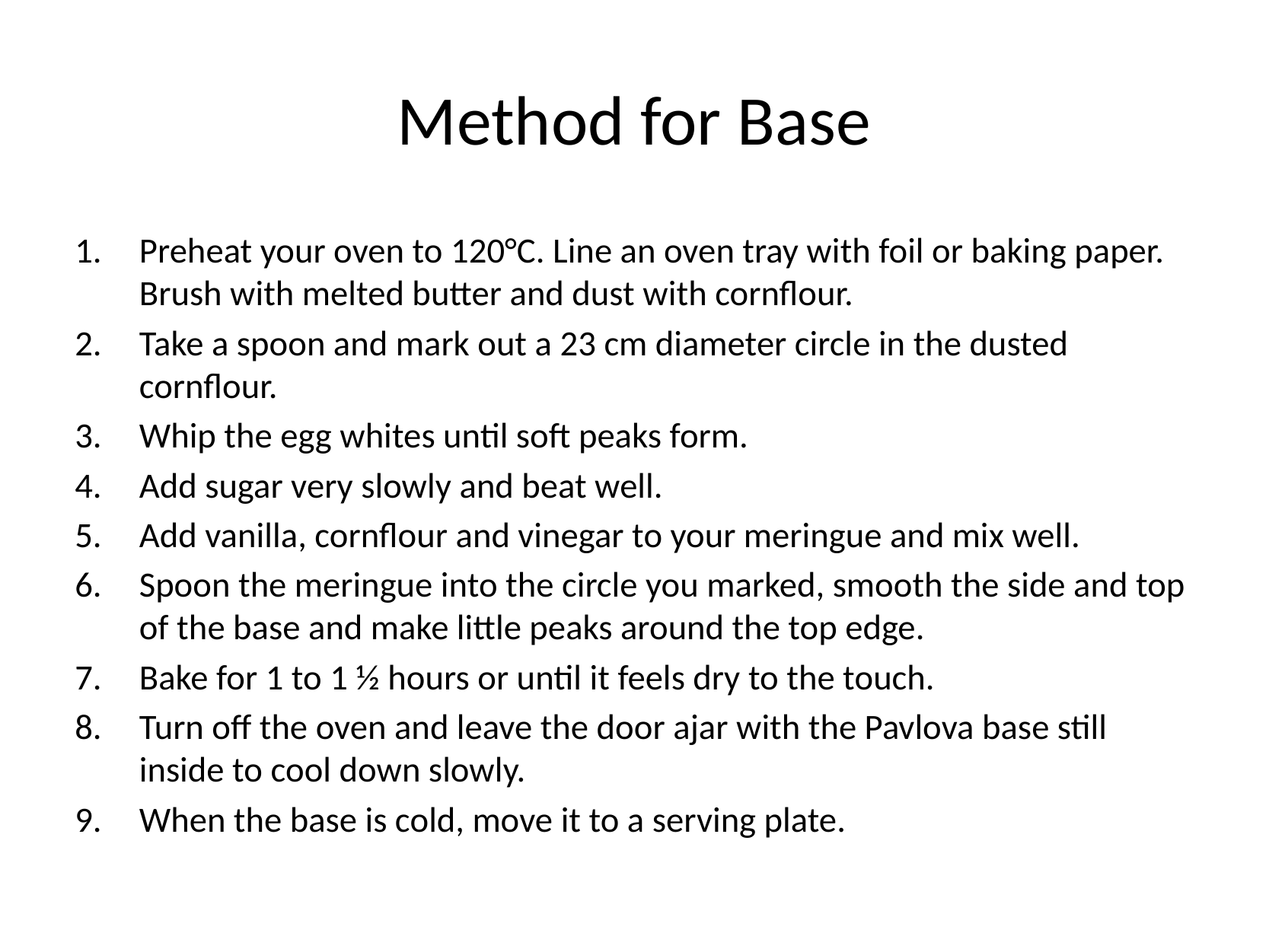

# Method for Base
Preheat your oven to 120°C. Line an oven tray with foil or baking paper. Brush with melted butter and dust with cornflour.
Take a spoon and mark out a 23 cm diameter circle in the dusted cornflour.
Whip the egg whites until soft peaks form.
Add sugar very slowly and beat well.
Add vanilla, cornflour and vinegar to your meringue and mix well.
Spoon the meringue into the circle you marked, smooth the side and top of the base and make little peaks around the top edge.
Bake for 1 to 1 ½ hours or until it feels dry to the touch.
Turn off the oven and leave the door ajar with the Pavlova base still inside to cool down slowly.
When the base is cold, move it to a serving plate.